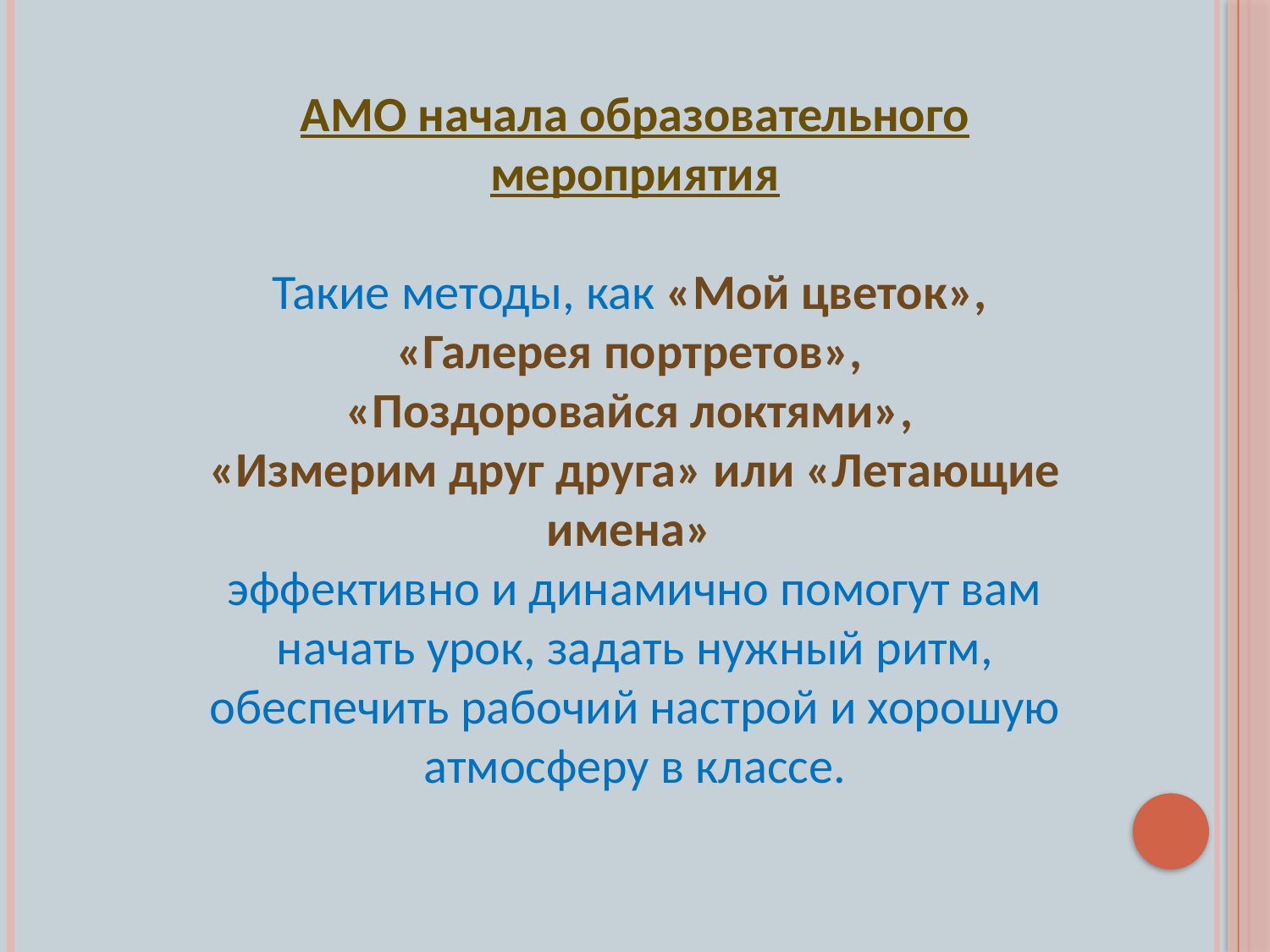

АМО начала образовательного мероприятия

Такие методы, как «Мой цветок»,
«Галерея портретов»,
«Поздоровайся локтями»,
«Измерим друг друга» или «Летающие имена»
эффективно и динамично помогут вам начать урок, задать нужный ритм, обеспечить рабочий настрой и хорошую атмосферу в классе.